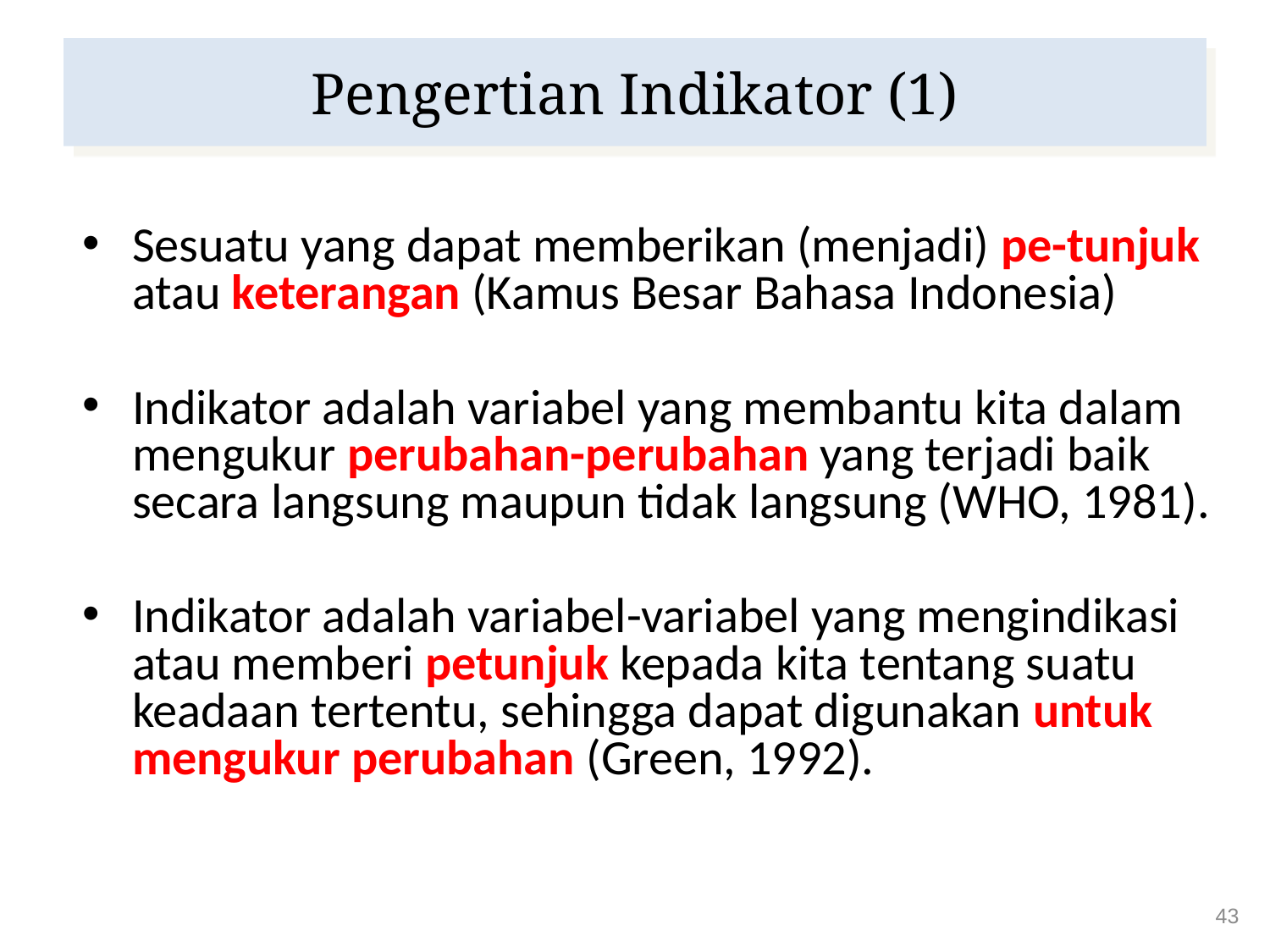

# Pengertian Indikator (1)
Sesuatu yang dapat memberikan (menjadi) pe-tunjuk atau keterangan (Kamus Besar Bahasa Indonesia)

Indikator adalah variabel yang membantu kita dalam mengukur perubahan-perubahan yang terjadi baik secara langsung maupun tidak langsung (WHO, 1981).

Indikator adalah variabel-variabel yang mengindikasi atau memberi petunjuk kepada kita tentang suatu keadaan tertentu, sehingga dapat digunakan untuk mengukur perubahan (Green, 1992).

43